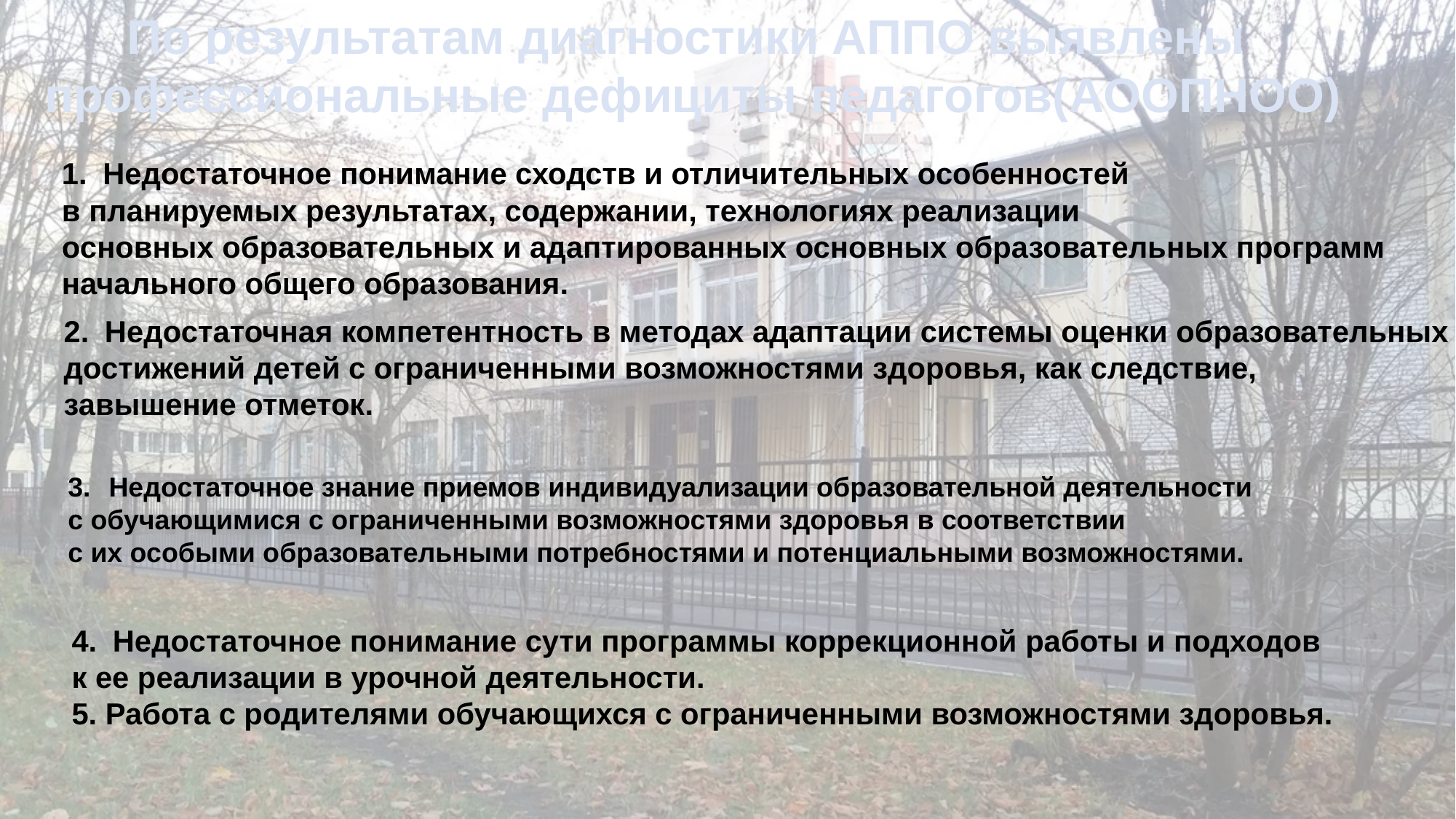

По результатам диагностики АППО выявлены
профессиональные дефициты педагогов(АООПНОО)
Недостаточное понимание сходств и отличительных особенностей
в планируемых результатах, содержании, технологиях реализации
основных образовательных и адаптированных основных образовательных программ
начального общего образования.
Недостаточная компетентность в методах адаптации системы оценки образовательных
достижений детей с ограниченными возможностями здоровья, как следствие,
завышение отметок.
Недостаточное знание приемов индивидуализации образовательной деятельности
с обучающимися с ограниченными возможностями здоровья в соответствии
с их особыми образовательными потребностями и потенциальными возможностями.
Недостаточное понимание сути программы коррекционной работы и подходов
к ее реализации в урочной деятельности.
5. Работа с родителями обучающихся с ограниченными возможностями здоровья.